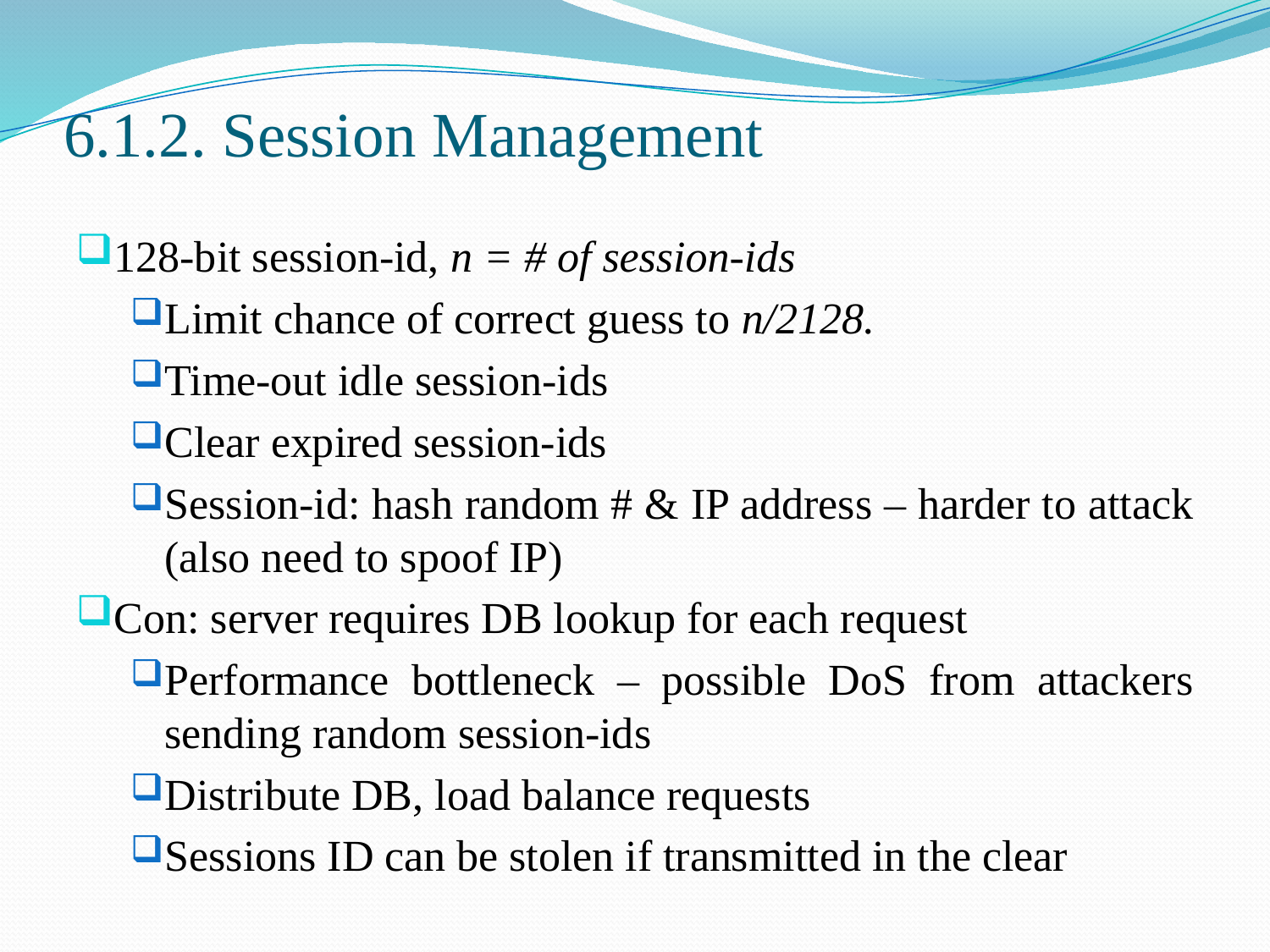

# 6.1.2. Session Management
128-bit session-id, n = # of session-ids
Limit chance of correct guess to n/2128.
Time-out idle session-ids
Clear expired session-ids
Session-id: hash random # & IP address – harder to attack (also need to spoof IP)
Con: server requires DB lookup for each request
Performance bottleneck – possible DoS from attackers sending random session-ids
Distribute DB, load balance requests
Sessions ID can be stolen if transmitted in the clear